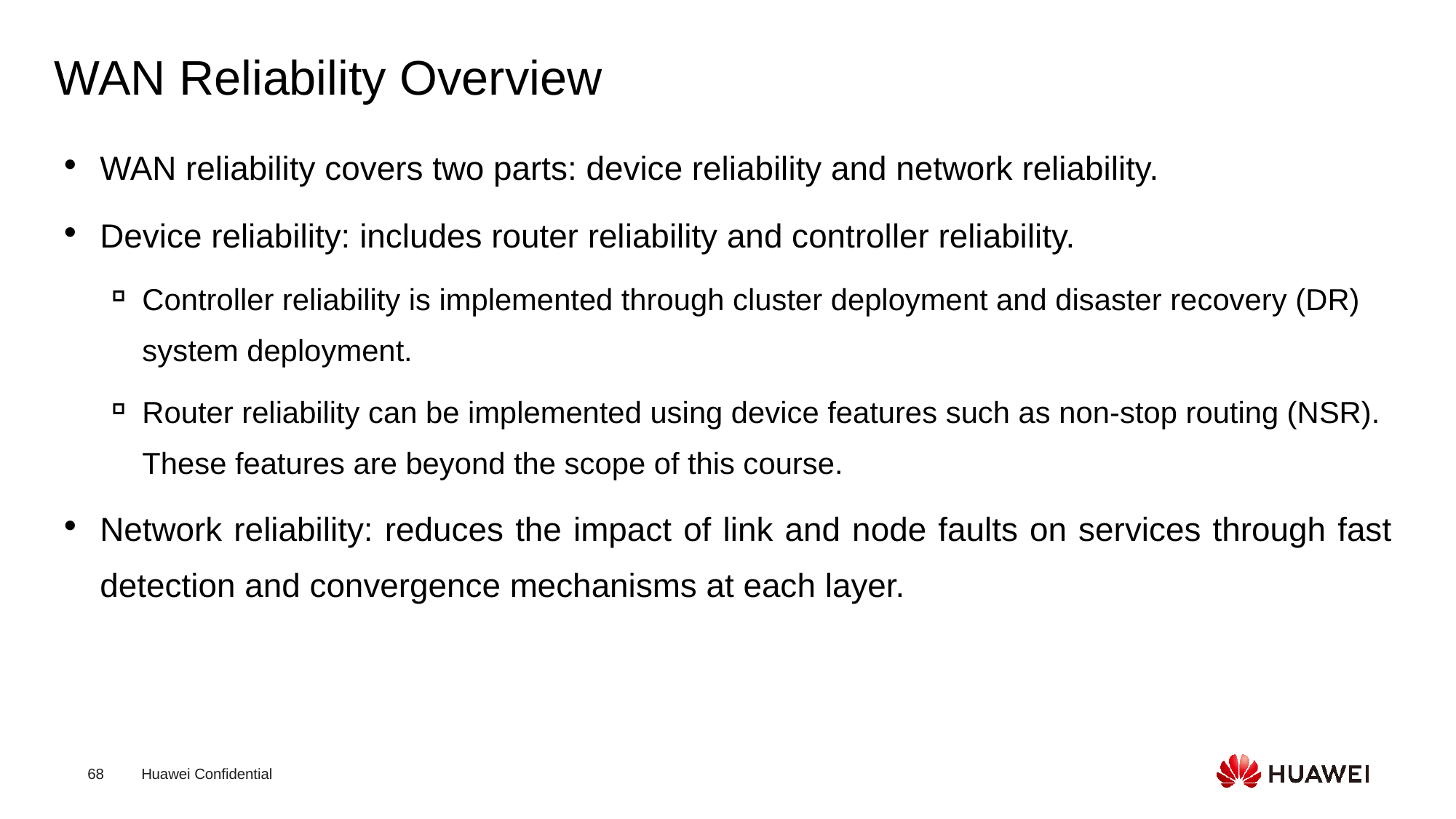

# WAN Reliability Overview
WAN reliability covers two parts: device reliability and network reliability.
Device reliability: includes router reliability and controller reliability.
Controller reliability is implemented through cluster deployment and disaster recovery (DR) system deployment.
Router reliability can be implemented using device features such as non-stop routing (NSR). These features are beyond the scope of this course.
Network reliability: reduces the impact of link and node faults on services through fast detection and convergence mechanisms at each layer.